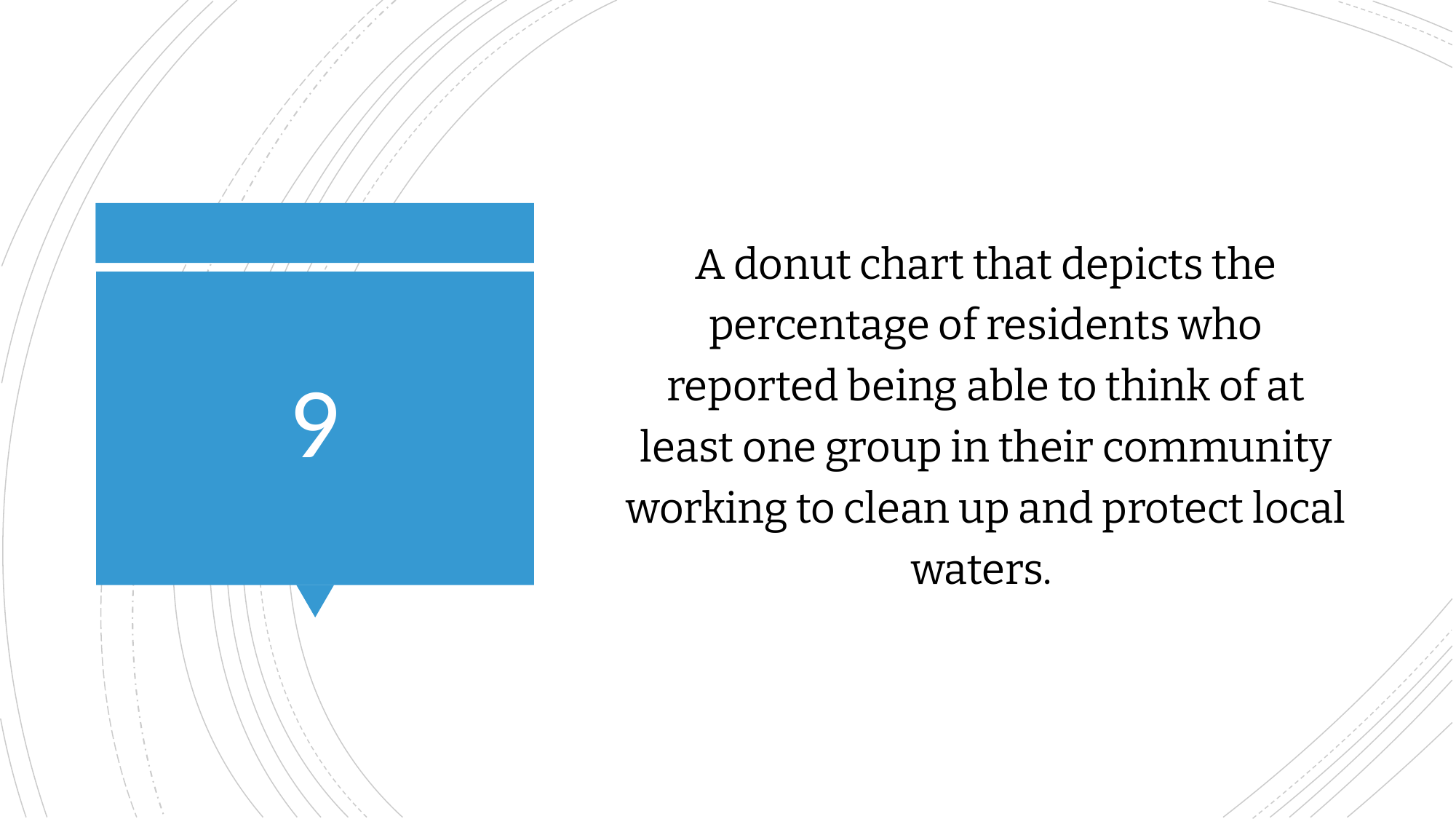

A donut chart that depicts the percentage of residents who reported being able to think of at least one group in their community working to clean up and protect local waters.
# 9